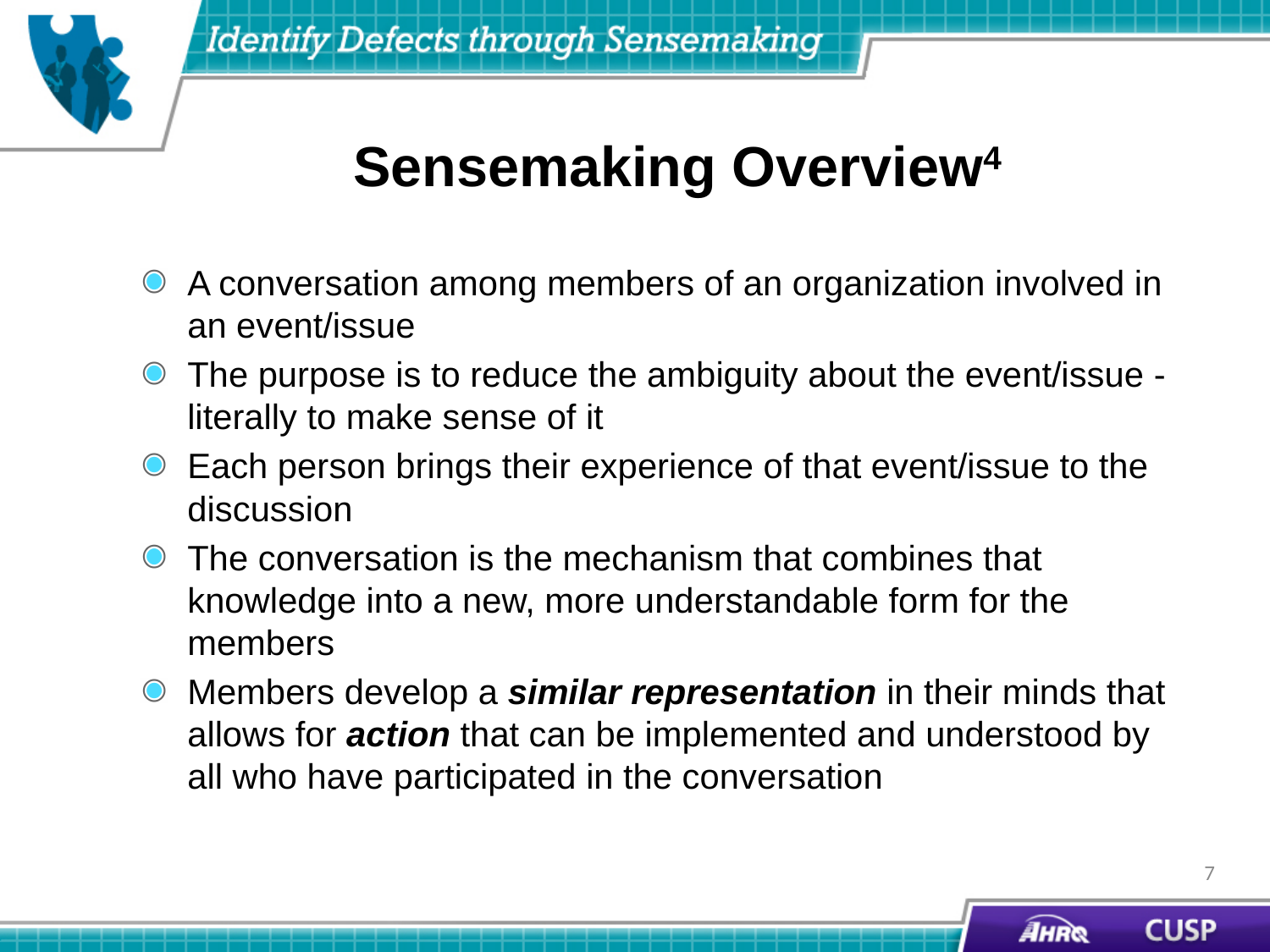

# Sensemaking Overview4
A conversation among members of an organization involved in an event/issue
The purpose is to reduce the ambiguity about the event/issue -literally to make sense of it
Each person brings their experience of that event/issue to the discussion
The conversation is the mechanism that combines that knowledge into a new, more understandable form for the members
Members develop a similar representation in their minds that allows for action that can be implemented and understood by all who have participated in the conversation
7